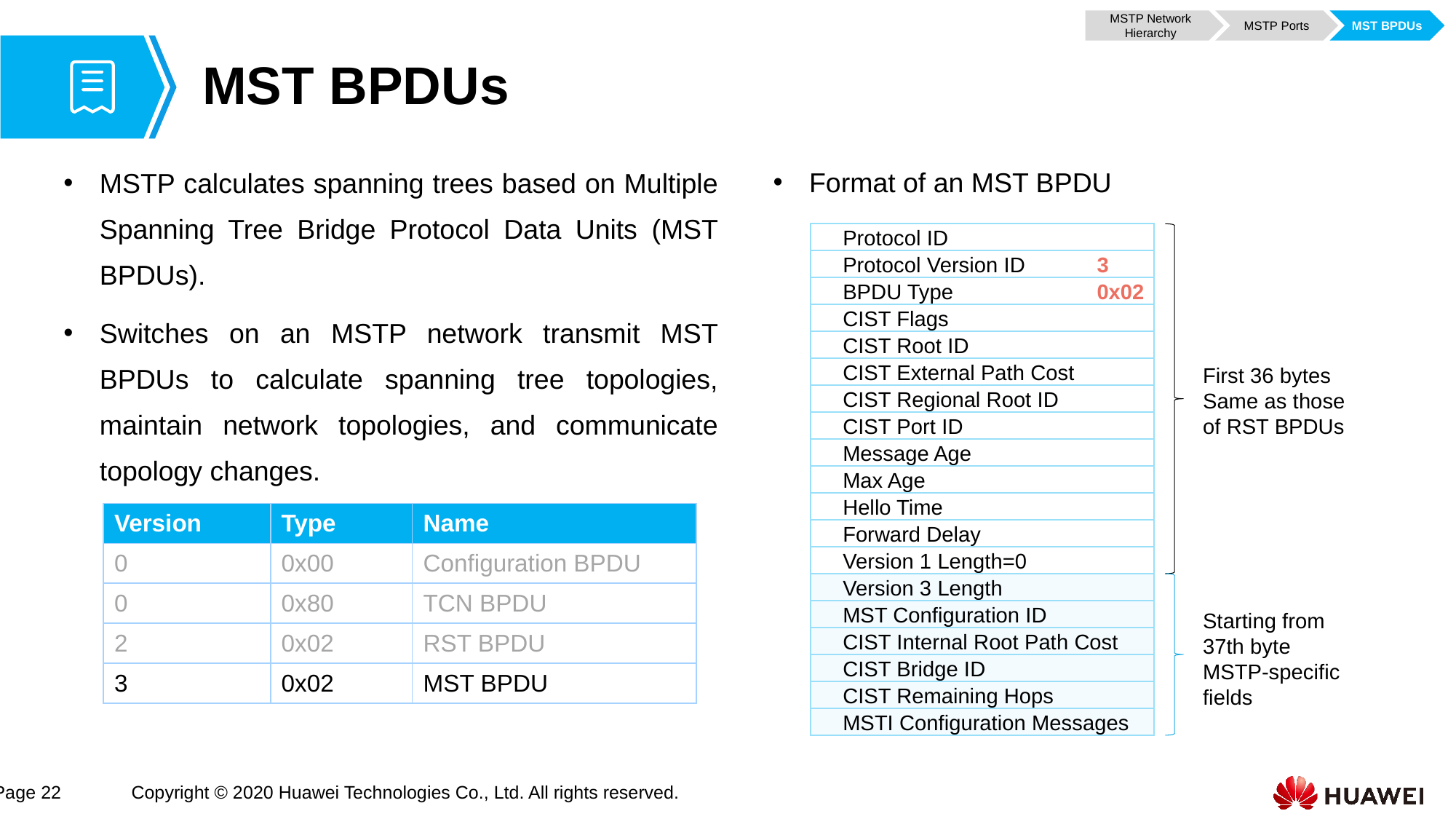

MSTP Network Hierarchy
MSTP Ports
MST BPDUs
# MST BPDUs
Format of an MST BPDU
MSTP calculates spanning trees based on Multiple Spanning Tree Bridge Protocol Data Units (MST BPDUs).
Switches on an MSTP network transmit MST BPDUs to calculate spanning tree topologies, maintain network topologies, and communicate topology changes.

Protocol ID
Protocol Version ID
BPDU Type
CIST Flags
CIST Root ID
CIST External Path Cost
CIST Regional Root ID
CIST Port ID
Message Age
Max Age
Hello Time
Forward Delay
Version 1 Length=0
Version 3 Length
MST Configuration ID
CIST Internal Root Path Cost
CIST Bridge ID
CIST Remaining Hops
MSTI Configuration Messages

3
0x02
First 36 bytes
Same as those of RST BPDUs
| Version | Type | Name |
| --- | --- | --- |
| 0 | 0x00 | Configuration BPDU |
| 0 | 0x80 | TCN BPDU |
| 2 | 0x02 | RST BPDU |
| 3 | 0x02 | MST BPDU |

Starting from 37th byte
MSTP-specific fields